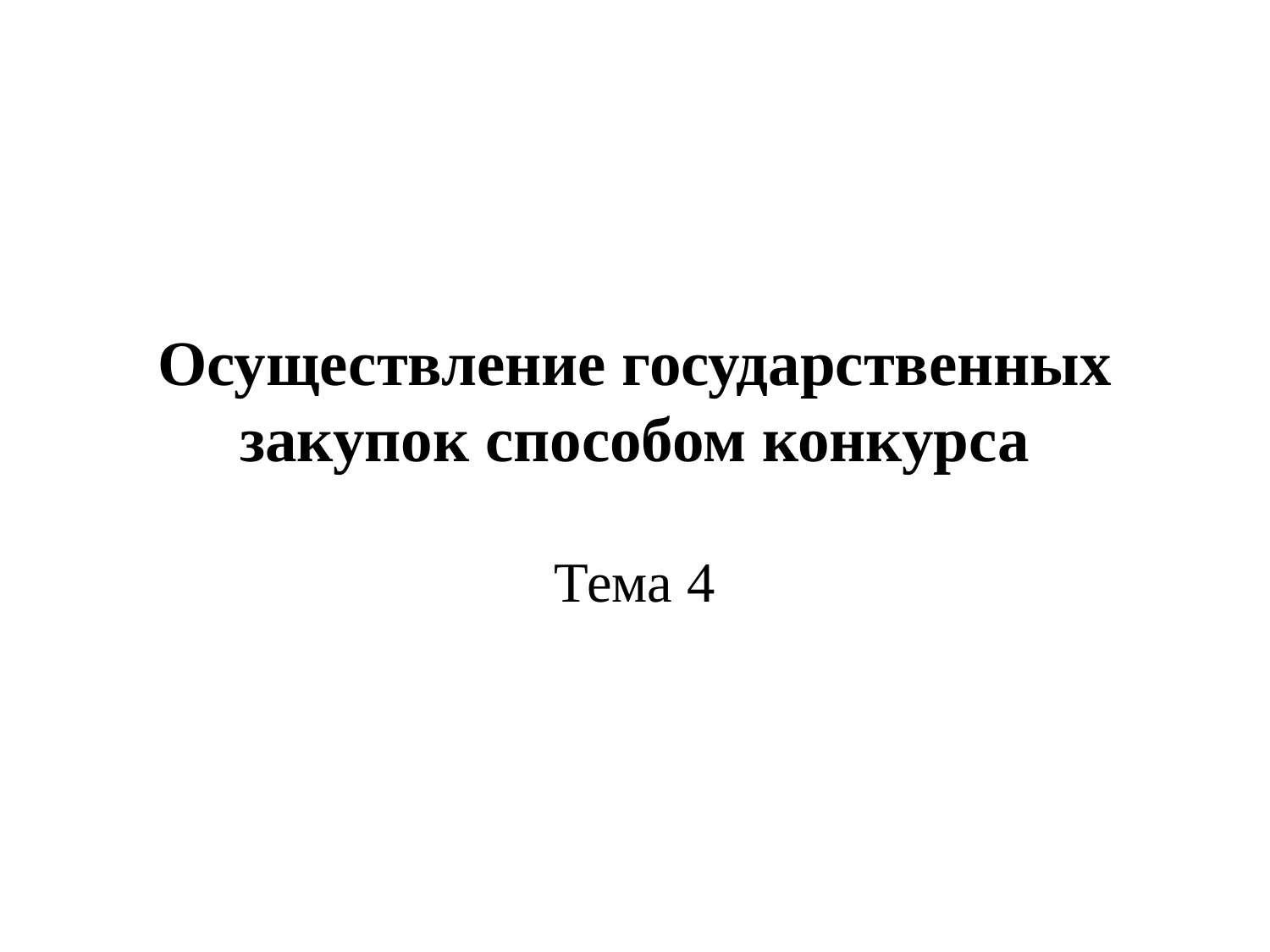

# Осуществление государственных закупок способом конкурса
Тема 4